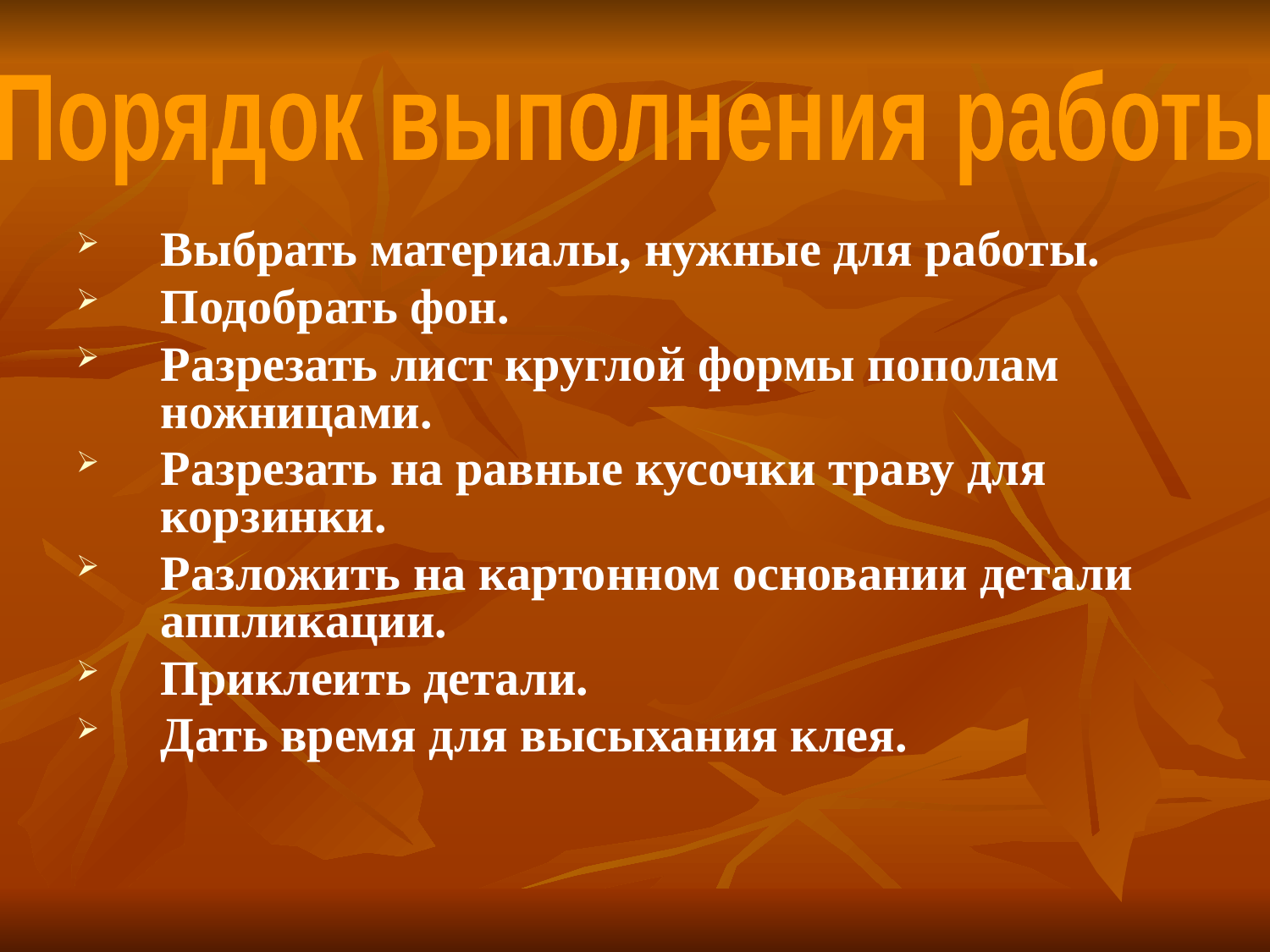

Порядок выполнения работы
Выбрать материалы, нужные для работы.
Подобрать фон.
Разрезать лист круглой формы пополам ножницами.
Разрезать на равные кусочки траву для корзинки.
Разложить на картонном основании детали аппликации.
Приклеить детали.
Дать время для высыхания клея.